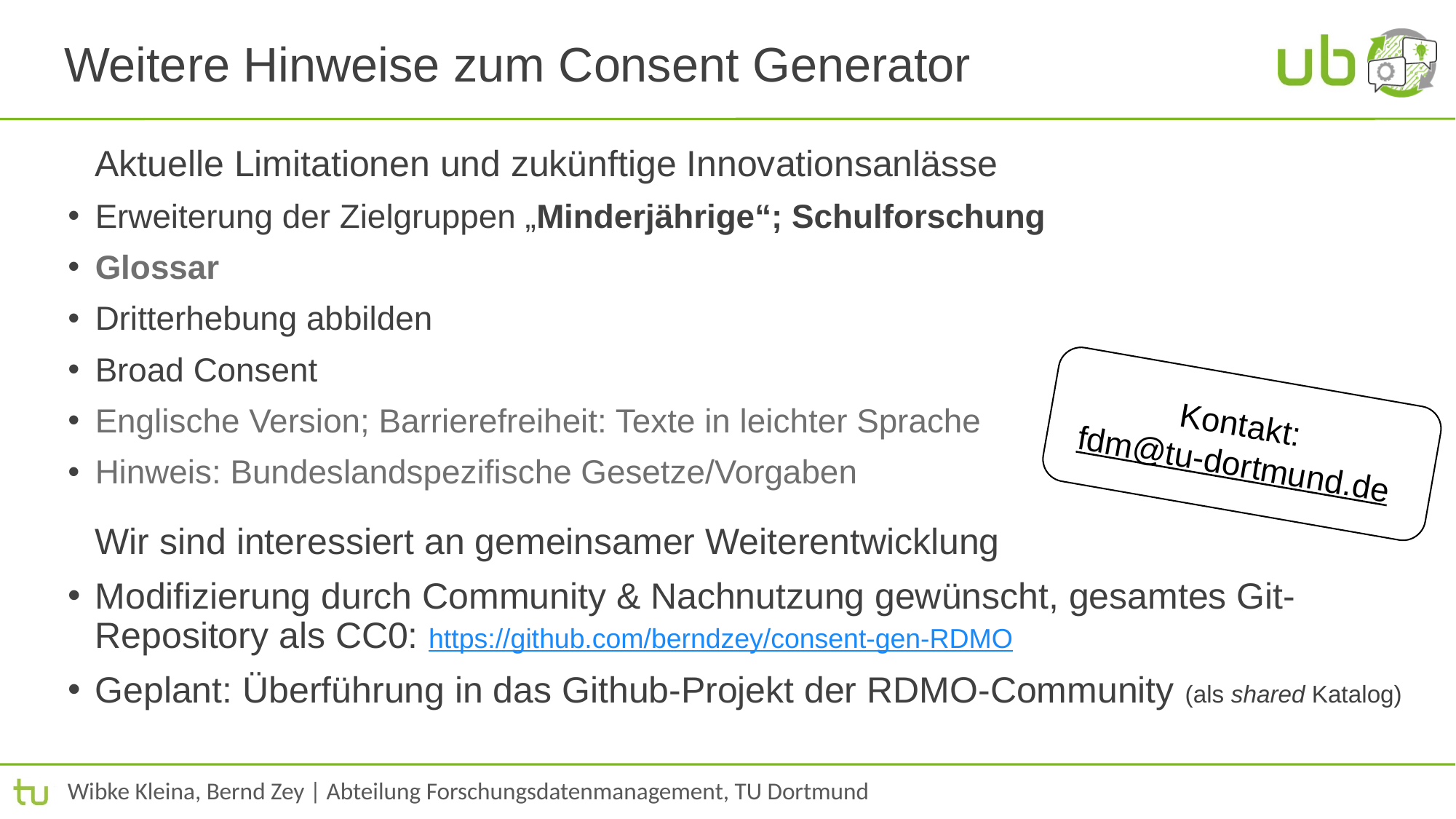

# Weitere Hinweise zum Consent Generator
Aktuelle Limitationen und zukünftige Innovationsanlässe
Erweiterung der Zielgruppen „Minderjährige“; Schulforschung
Glossar
Dritterhebung abbilden
Broad Consent
Englische Version; Barrierefreiheit: Texte in leichter Sprache
Hinweis: Bundeslandspezifische Gesetze/Vorgaben

Wir sind interessiert an gemeinsamer Weiterentwicklung
Modifizierung durch Community & Nachnutzung gewünscht, gesamtes Git-Repository als CC0: https://github.com/berndzey/consent-gen-RDMO
Geplant: Überführung in das Github-Projekt der RDMO-Community (als shared Katalog)
Kontakt:
fdm@tu-dortmund.de